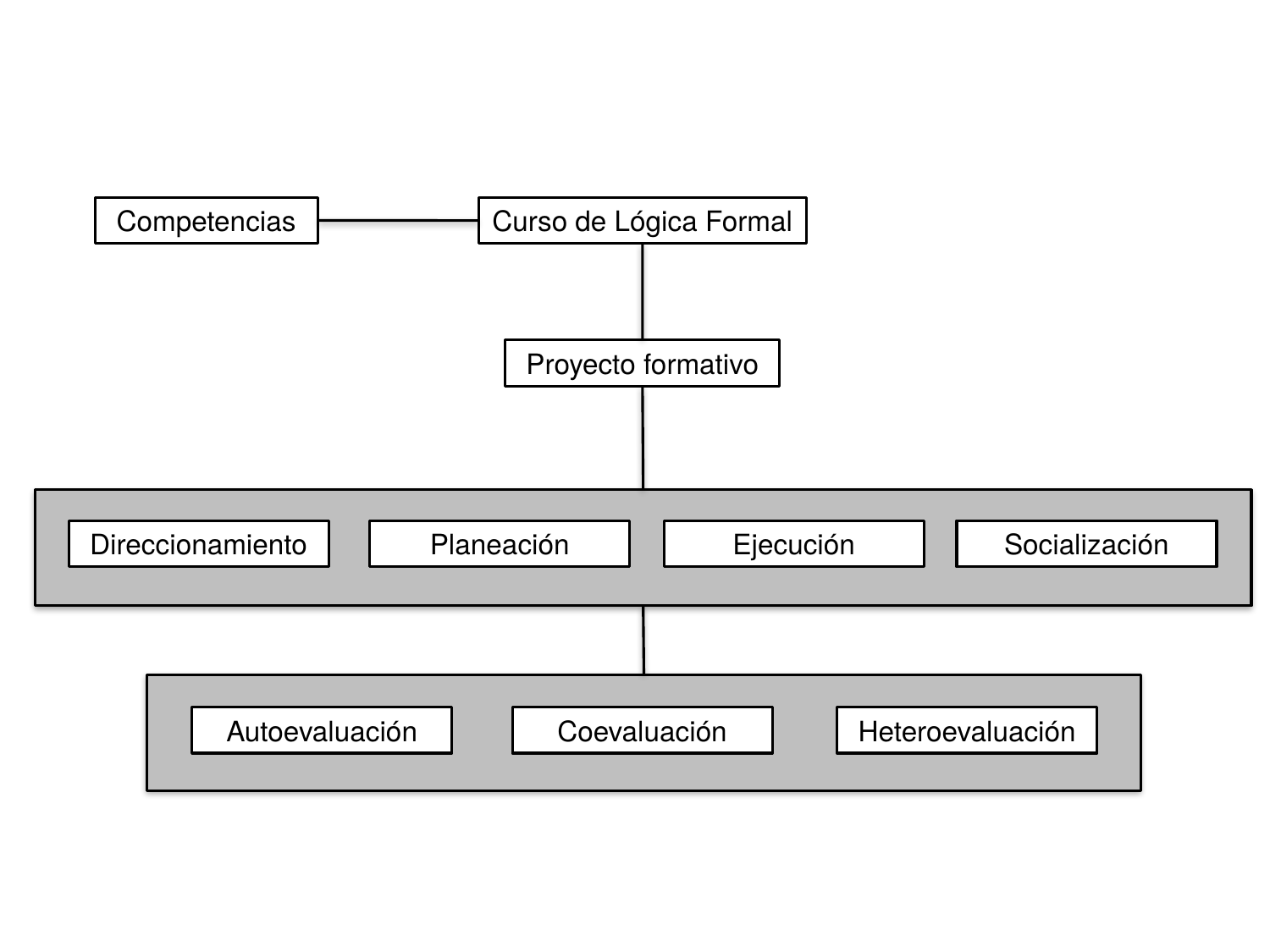

Competencias
Curso de Lógica Formal
Proyecto formativo

Direccionamiento
Planeación
Ejecución
Socialización

Autoevaluación
Coevaluación
Heteroevaluación